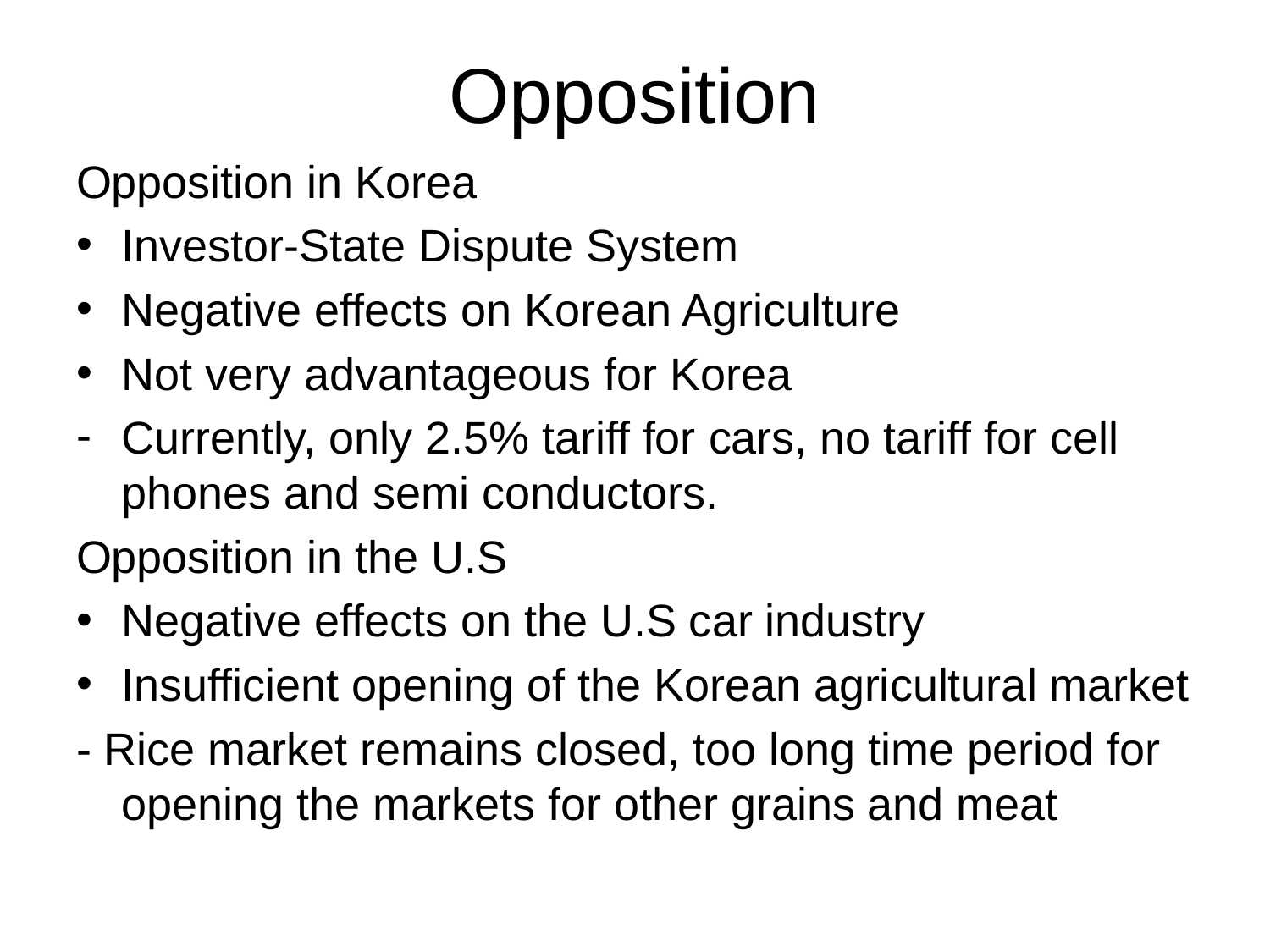

# Opposition
Opposition in Korea
Investor-State Dispute System
Negative effects on Korean Agriculture
Not very advantageous for Korea
Currently, only 2.5% tariff for cars, no tariff for cell phones and semi conductors.
Opposition in the U.S
Negative effects on the U.S car industry
Insufficient opening of the Korean agricultural market
- Rice market remains closed, too long time period for opening the markets for other grains and meat